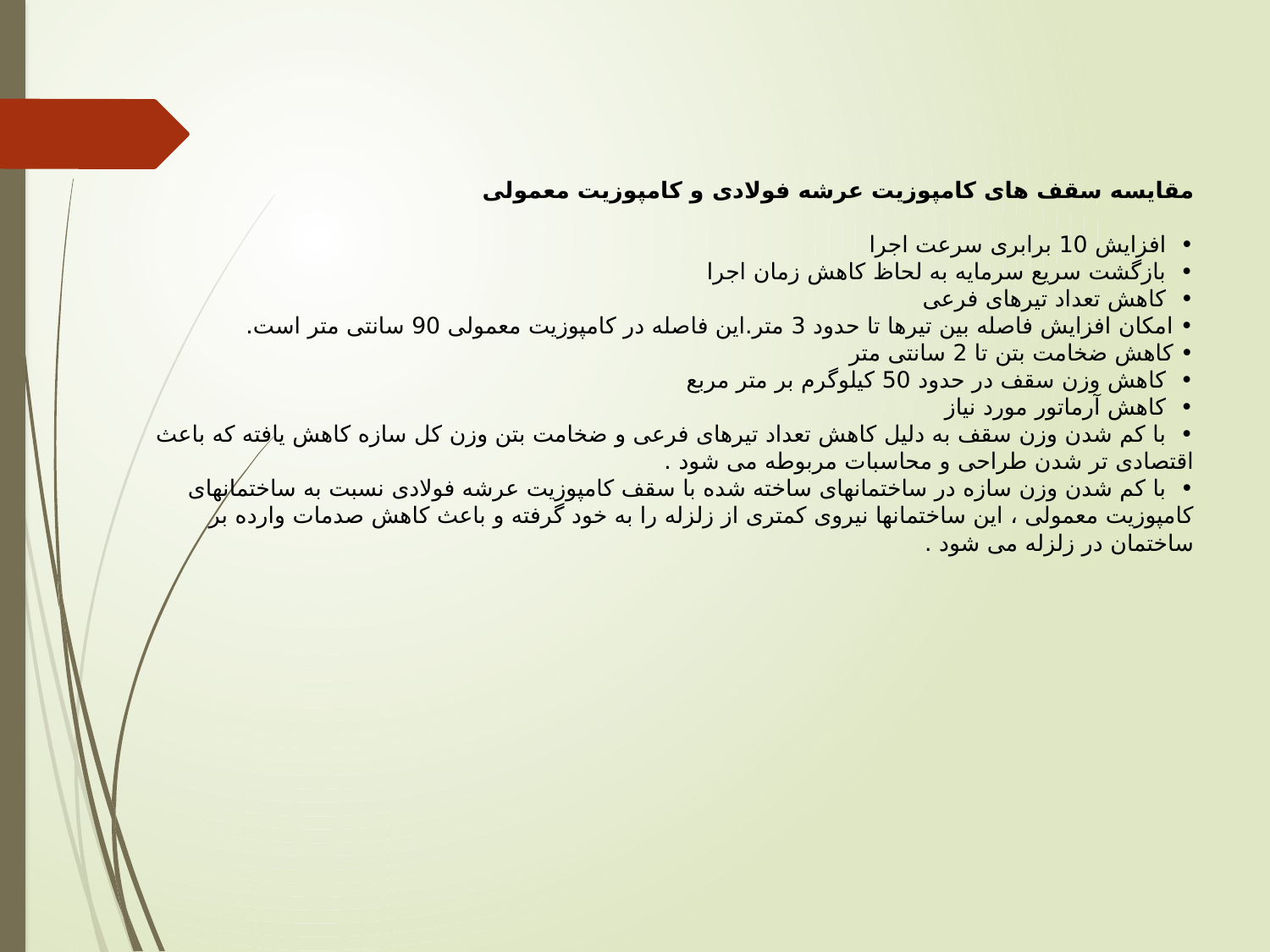

مقایسه سقف های کامپوزیت عرشه فولادی و کامپوزیت معمولی
•  افزایش 10 برابری سرعت اجرا
•  بازگشت سریع سرمایه به لحاظ کاهش زمان اجرا
•  کاهش تعداد تیرهای فرعی
• امکان افزایش فاصله بین تیرها تا حدود 3 متر.این فاصله در کامپوزیت معمولی 90 سانتی متر است. 
• کاهش ضخامت بتن تا 2 سانتی متر
•  کاهش وزن سقف در حدود 50 کیلوگرم بر متر مربع
•  کاهش آرماتور مورد نیاز
•  با کم شدن وزن سقف به دلیل کاهش تعداد تیرهای فرعی و ضخامت بتن وزن کل سازه کاهش یافته که باعث اقتصادی تر شدن طراحی و محاسبات مربوطه می شود .
•  با کم شدن وزن سازه در ساختمانهای ساخته شده با سقف کامپوزیت عرشه فولادی نسبت به ساختمانهای کامپوزیت معمولی ، این ساختمانها نیروی کمتری از زلزله را به خود گرفته و باعث کاهش صدمات وارده بر ساختمان در زلزله می شود .